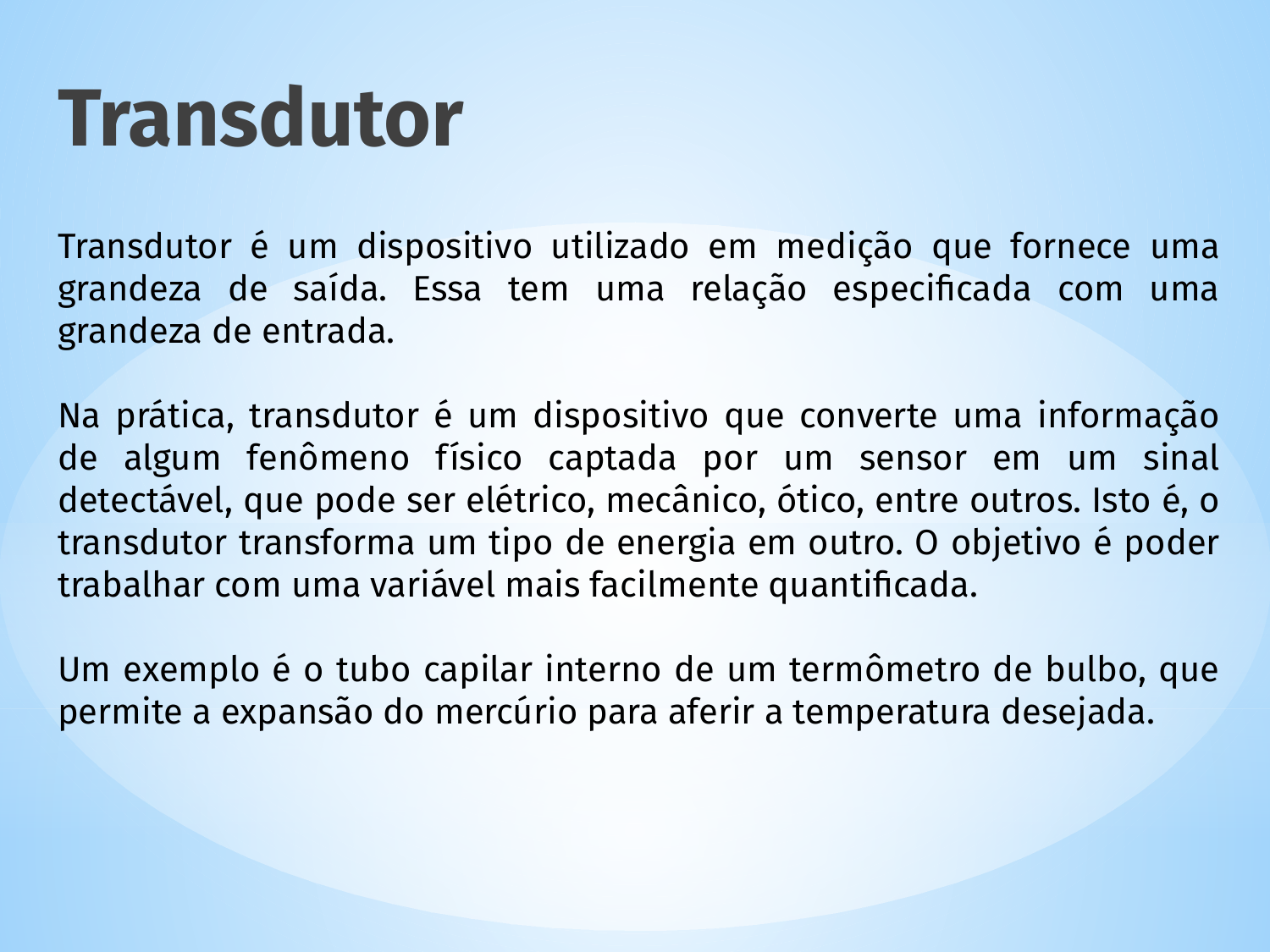

Transdutor
Transdutor é um dispositivo utilizado em medição que fornece uma grandeza de saída. Essa tem uma relação especificada com uma grandeza de entrada.

Na prática, transdutor é um dispositivo que converte uma informação de algum fenômeno físico captada por um sensor em um sinal detectável, que pode ser elétrico, mecânico, ótico, entre outros. Isto é, o transdutor transforma um tipo de energia em outro. O objetivo é poder trabalhar com uma variável mais facilmente quantificada.

Um exemplo é o tubo capilar interno de um termômetro de bulbo, que permite a expansão do mercúrio para aferir a temperatura desejada.